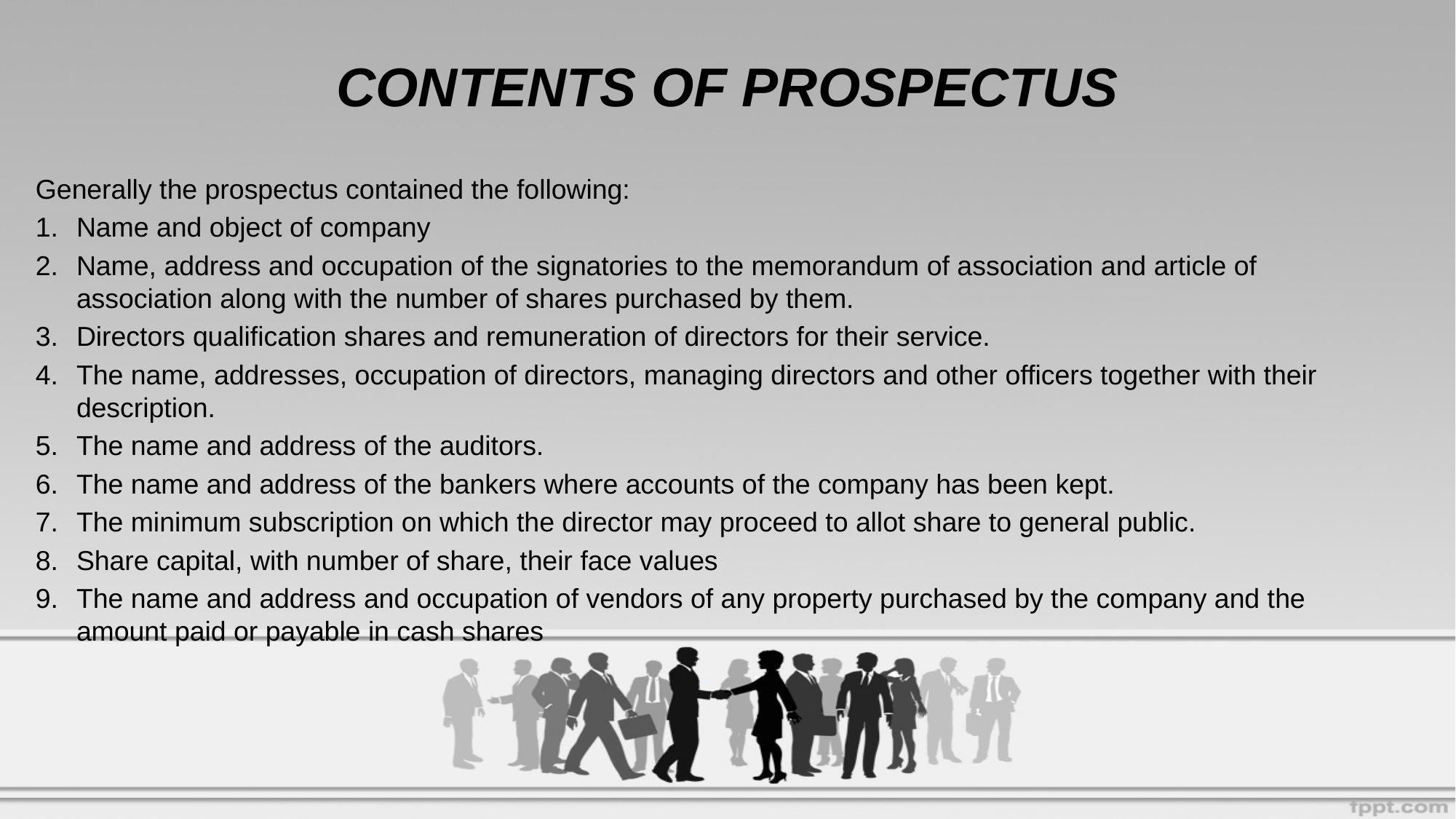

# CONTENTS OF PROSPECTUS
Generally the prospectus contained the following:
Name and object of company
Name, address and occupation of the signatories to the memorandum of association and article of association along with the number of shares purchased by them.
Directors qualification shares and remuneration of directors for their service.
The name, addresses, occupation of directors, managing directors and other officers together with their description.
The name and address of the auditors.
The name and address of the bankers where accounts of the company has been kept.
The minimum subscription on which the director may proceed to allot share to general public.
Share capital, with number of share, their face values
The name and address and occupation of vendors of any property purchased by the company and the amount paid or payable in cash shares